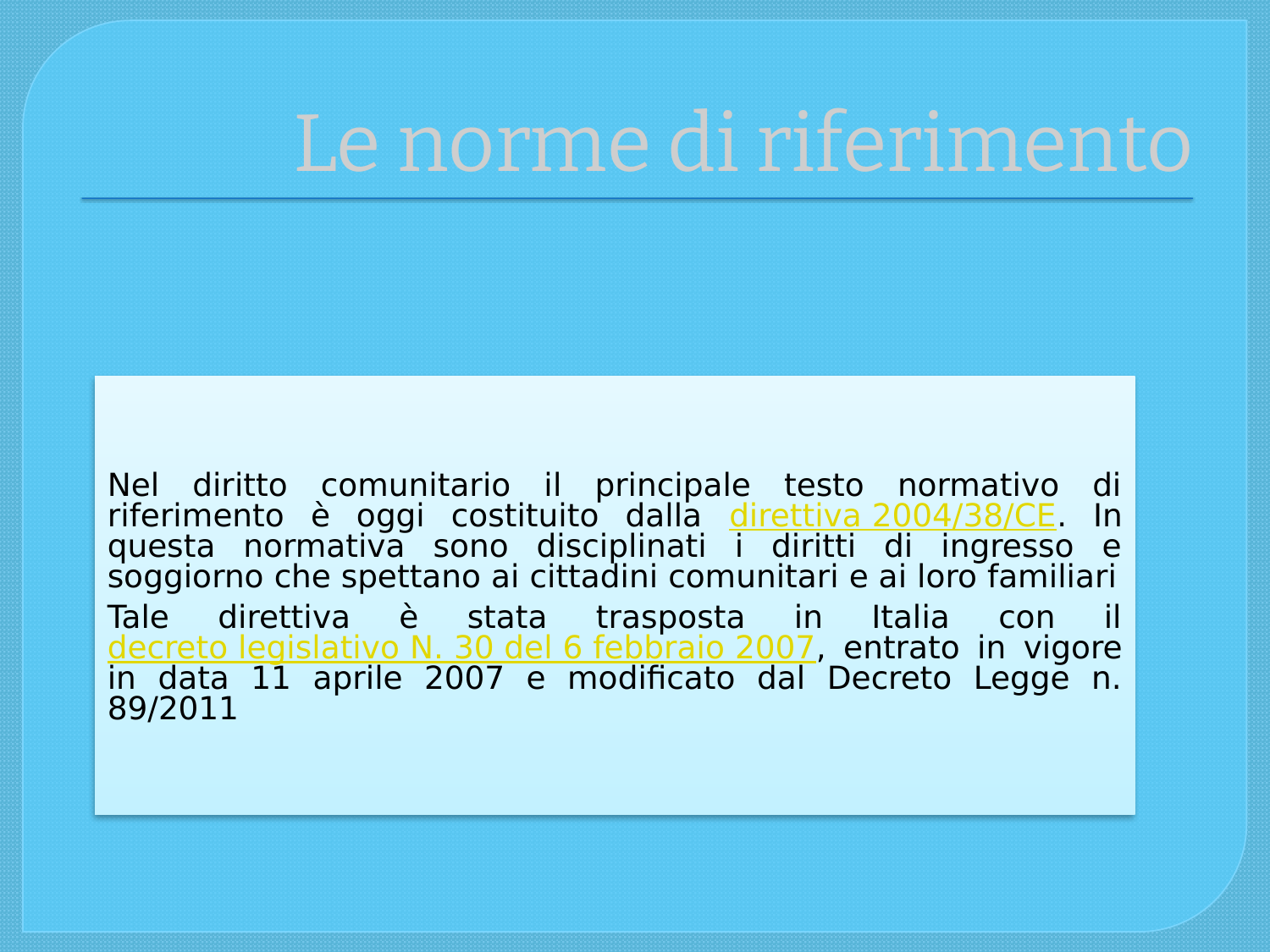

# Le norme di riferimento

Nel diritto comunitario il principale testo normativo di riferimento è oggi costituito dalla direttiva 2004/38/CE. In questa normativa sono disciplinati i diritti di ingresso e soggiorno che spettano ai cittadini comunitari e ai loro familiari
Tale direttiva è stata trasposta in Italia con il decreto legislativo N. 30 del 6 febbraio 2007, entrato in vigore in data 11 aprile 2007 e modificato dal Decreto Legge n. 89/2011